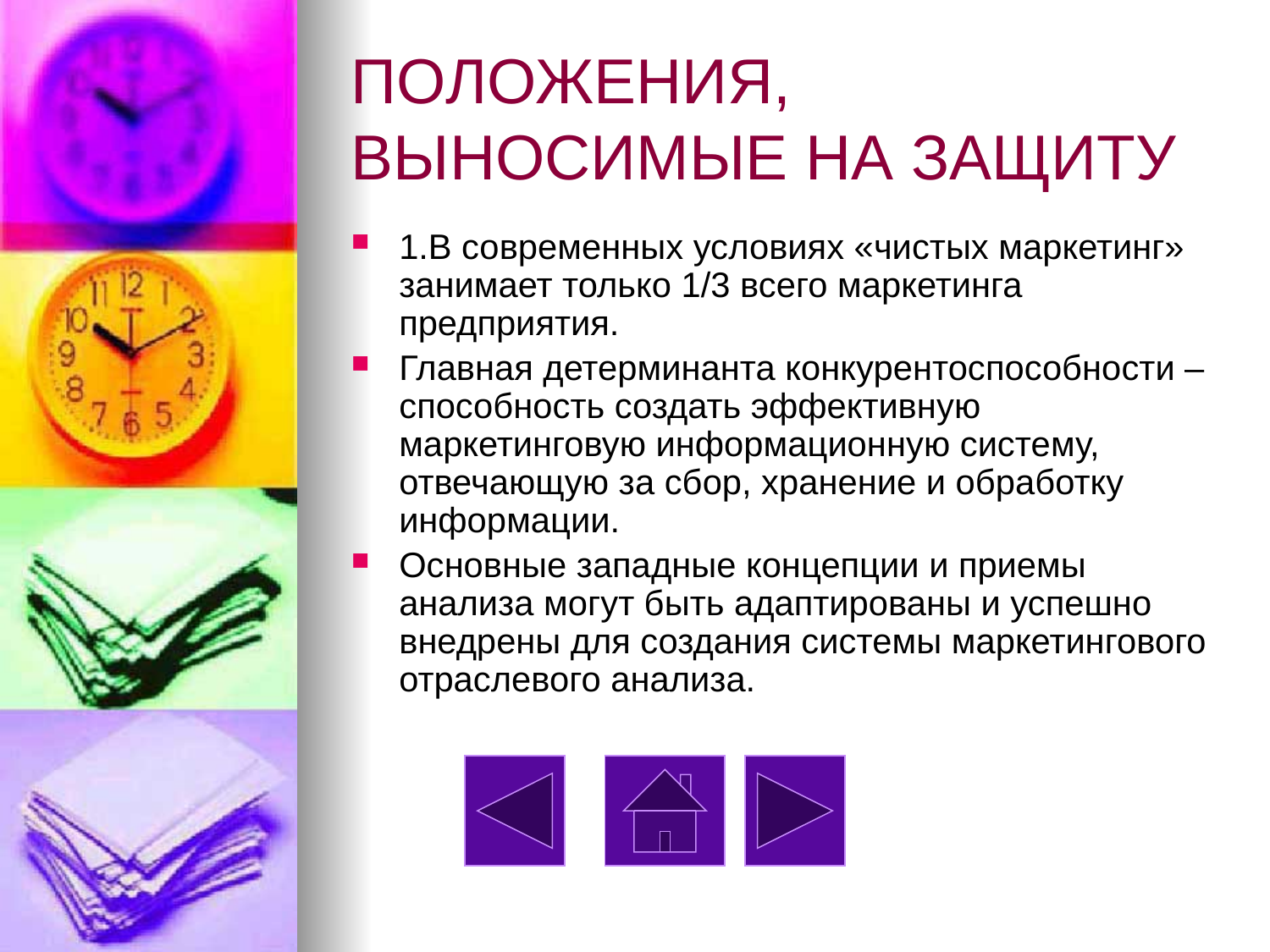

# ПОЛОЖЕНИЯ, ВЫНОСИМЫЕ НА ЗАЩИТУ
1.В современных условиях «чистых маркетинг» занимает только 1/3 всего маркетинга предприятия.
Главная детерминанта конкурентоспособности – способность создать эффективную маркетинговую информационную систему, отвечающую за сбор, хранение и обработку информации.
Основные западные концепции и приемы анализа могут быть адаптированы и успешно внедрены для создания системы маркетингового отраслевого анализа.